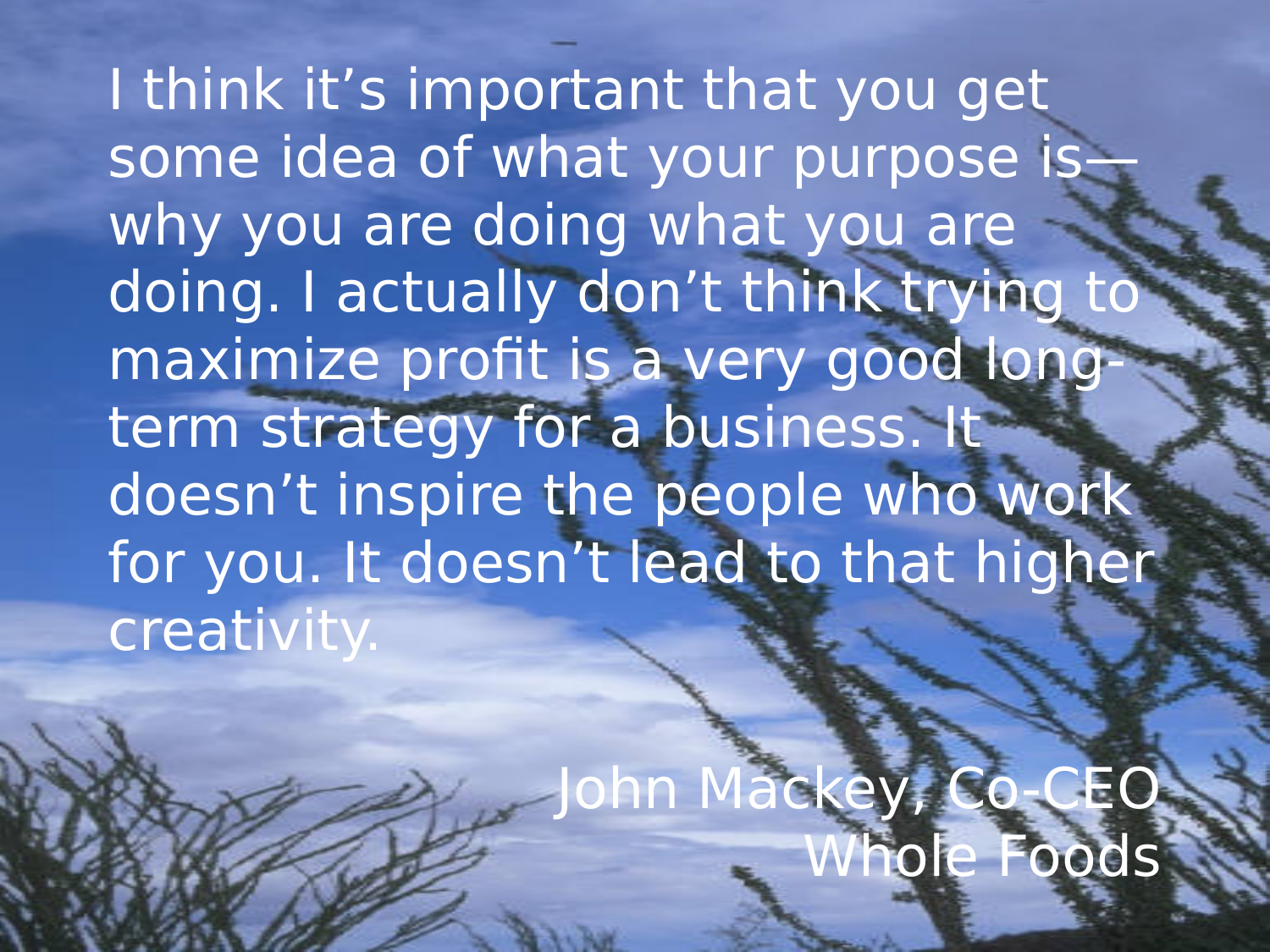

I think it’s important that you get some idea of what your purpose is—why you are doing what you are doing. I actually don’t think trying to maximize profit is a very good long-term strategy for a business. It doesn’t inspire the people who work for you. It doesn’t lead to that higher creativity.

John Mackey, Co-CEO
Whole Foods